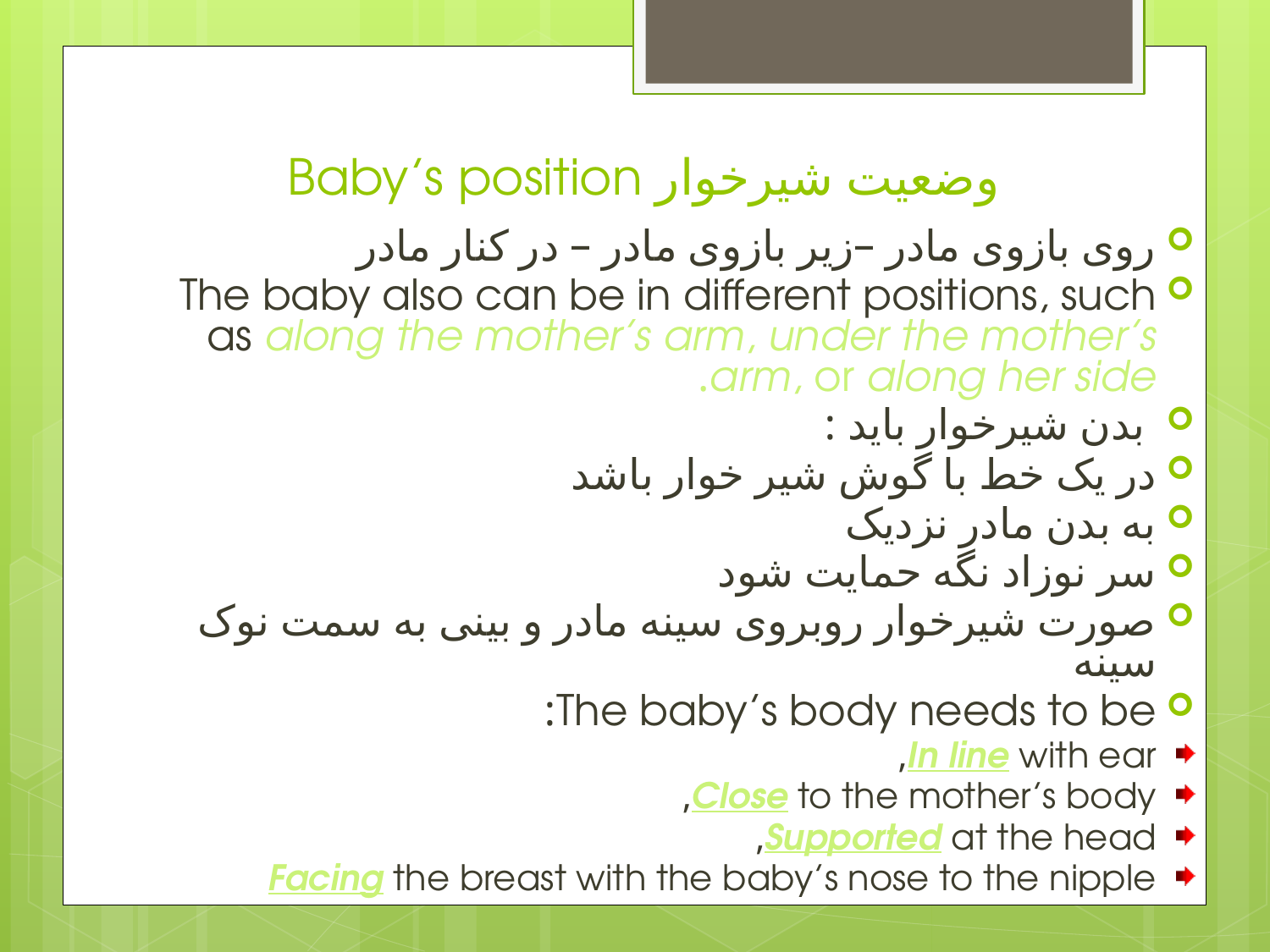

# وضعیت شیرخوار Baby’s position
روی بازوی مادر –زیر بازوی مادر – در کنار مادر
The baby also can be in different positions, such as along the mother’s arm, under the mother’s arm, or along her side.
 بدن شیرخوار باید :
در یک خط با گوش شیر خوار باشد
به بدن مادر نزدیک
سر نوزاد نگه حمایت شود
صورت شیرخوار روبروی سینه مادر و بینی به سمت نوک سینه
The baby’s body needs to be:
In line with ear,
Close to the mother’s body,
Supported at the head,
Facing the breast with the baby’s nose to the nipple